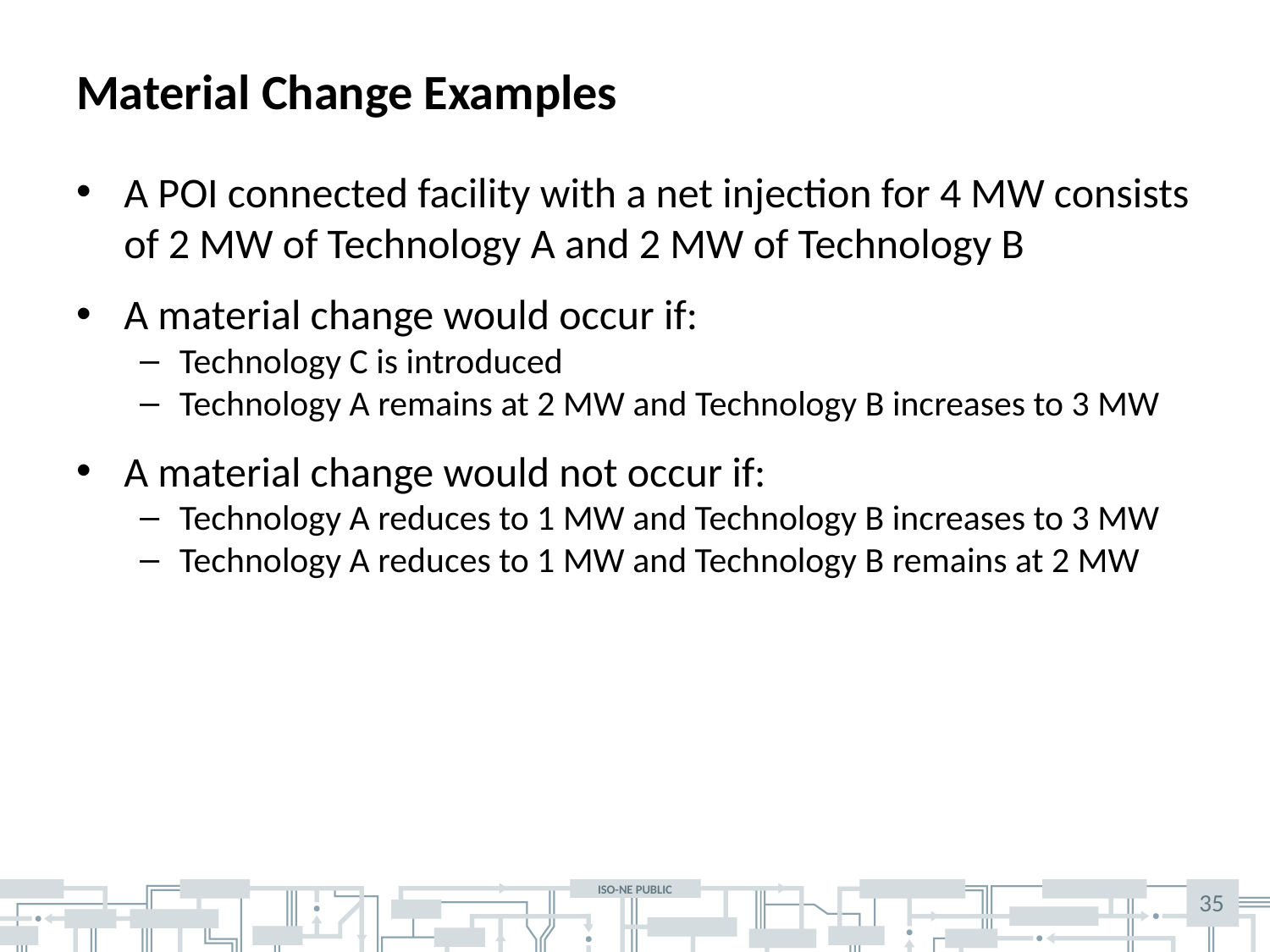

# Material Change Examples
A POI connected facility with a net injection for 4 MW consists of 2 MW of Technology A and 2 MW of Technology B
A material change would occur if:
Technology C is introduced
Technology A remains at 2 MW and Technology B increases to 3 MW
A material change would not occur if:
Technology A reduces to 1 MW and Technology B increases to 3 MW
Technology A reduces to 1 MW and Technology B remains at 2 MW
35